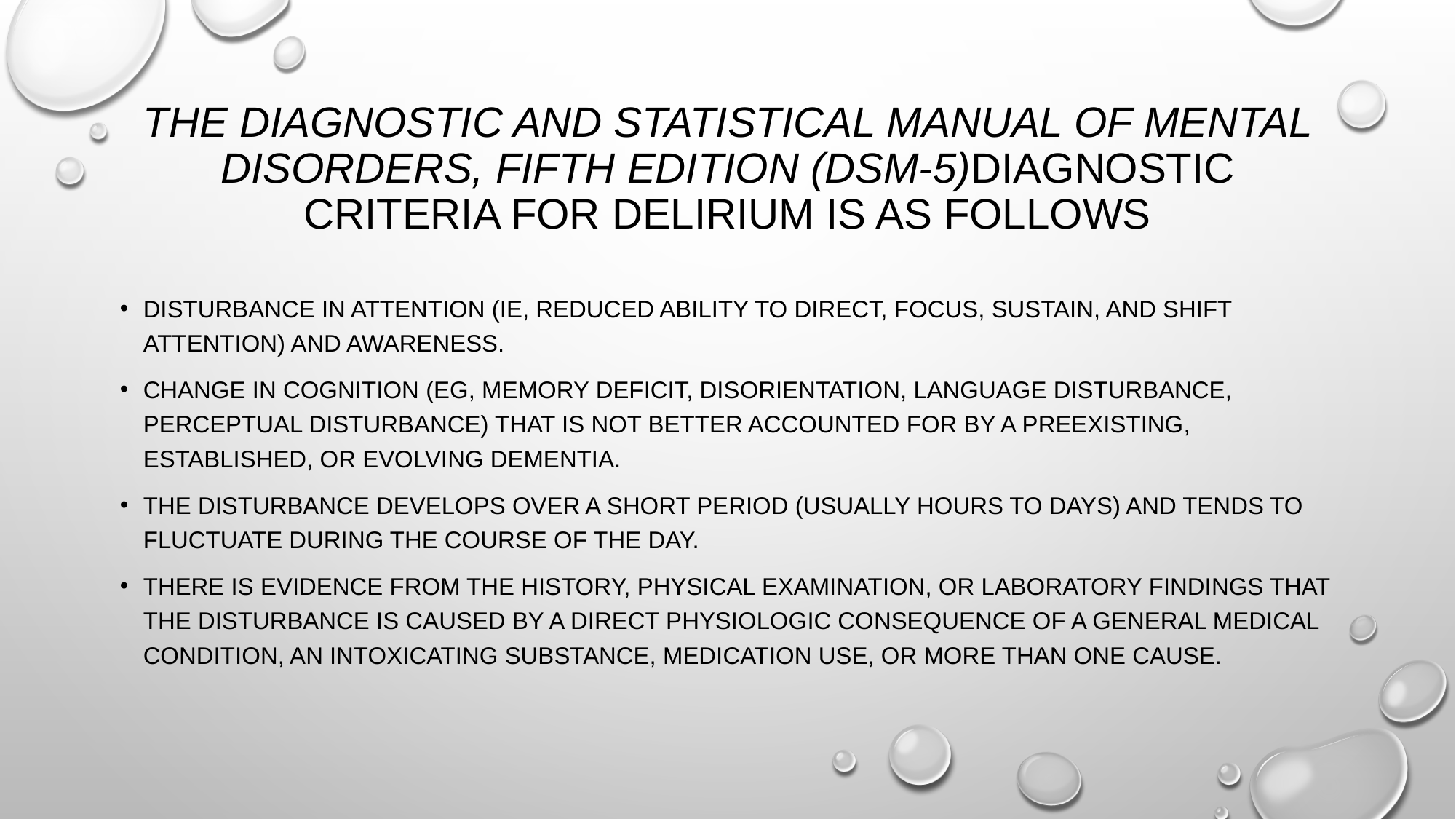

# The Diagnostic and Statistical Manual of Mental Disorders, Fifth Edition (DSM-5)diagnostic criteria for delirium is as follows
Disturbance in attention (ie, reduced ability to direct, focus, sustain, and shift attention) and awareness.
Change in cognition (eg, memory deficit, disorientation, language disturbance, perceptual disturbance) that is not better accounted for by a preexisting, established, or evolving dementia.
The disturbance develops over a short period (usually hours to days) and tends to fluctuate during the course of the day.
There is evidence from the history, physical examination, or laboratory findings that the disturbance is caused by a direct physiologic consequence of a general medical condition, an intoxicating substance, medication use, or more than one cause.